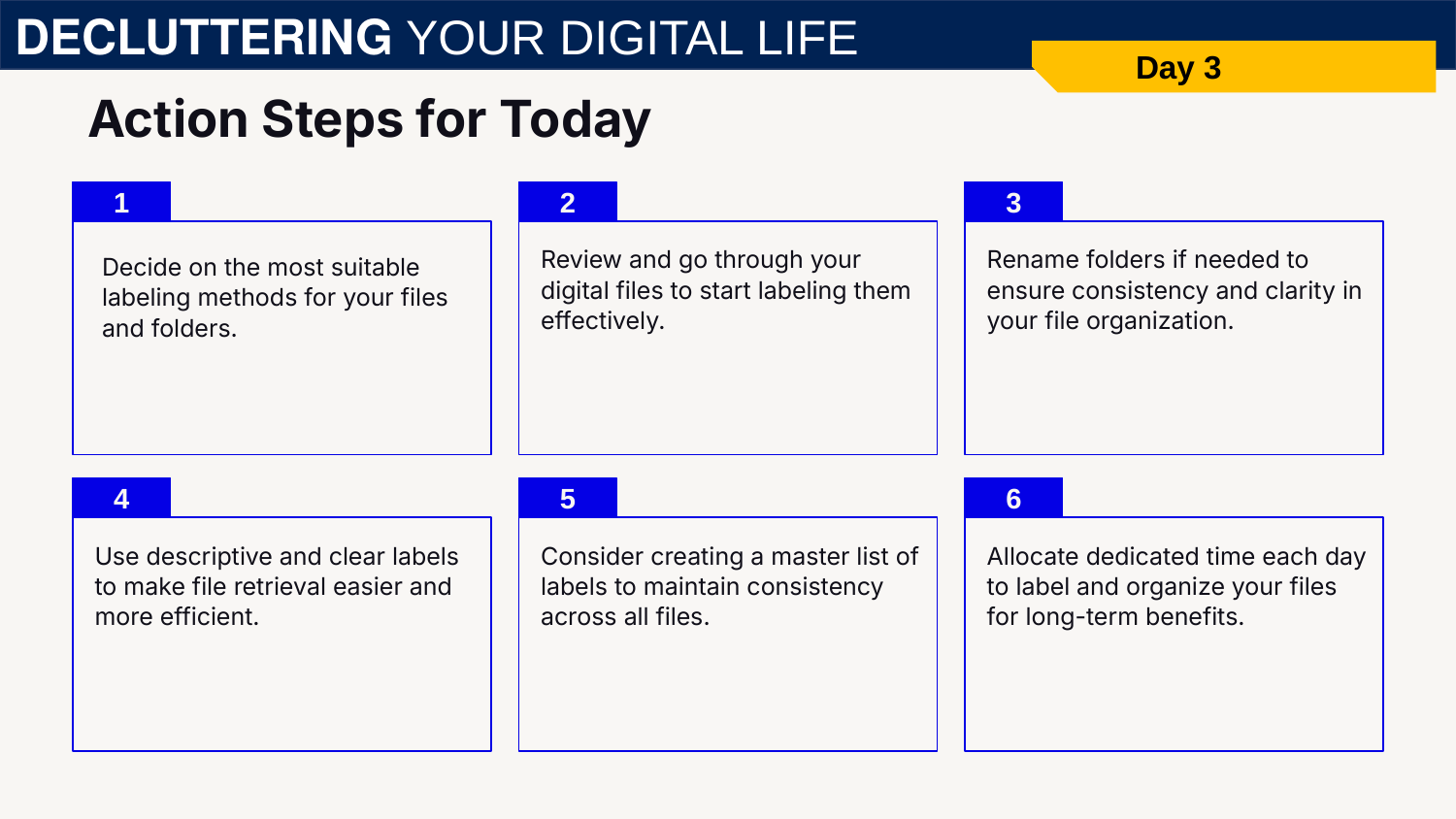

DECLUTTERING YOUR DIGITAL LIFE
Day 3

# Action Steps for Today
Decide on the most suitable labeling methods for your files and folders.
Review and go through your digital files to start labeling them effectively.
Rename folders if needed to ensure consistency and clarity in your file organization.
Use descriptive and clear labels to make file retrieval easier and more efficient.
Consider creating a master list of labels to maintain consistency across all files.
Allocate dedicated time each day to label and organize your files for long-term benefits.